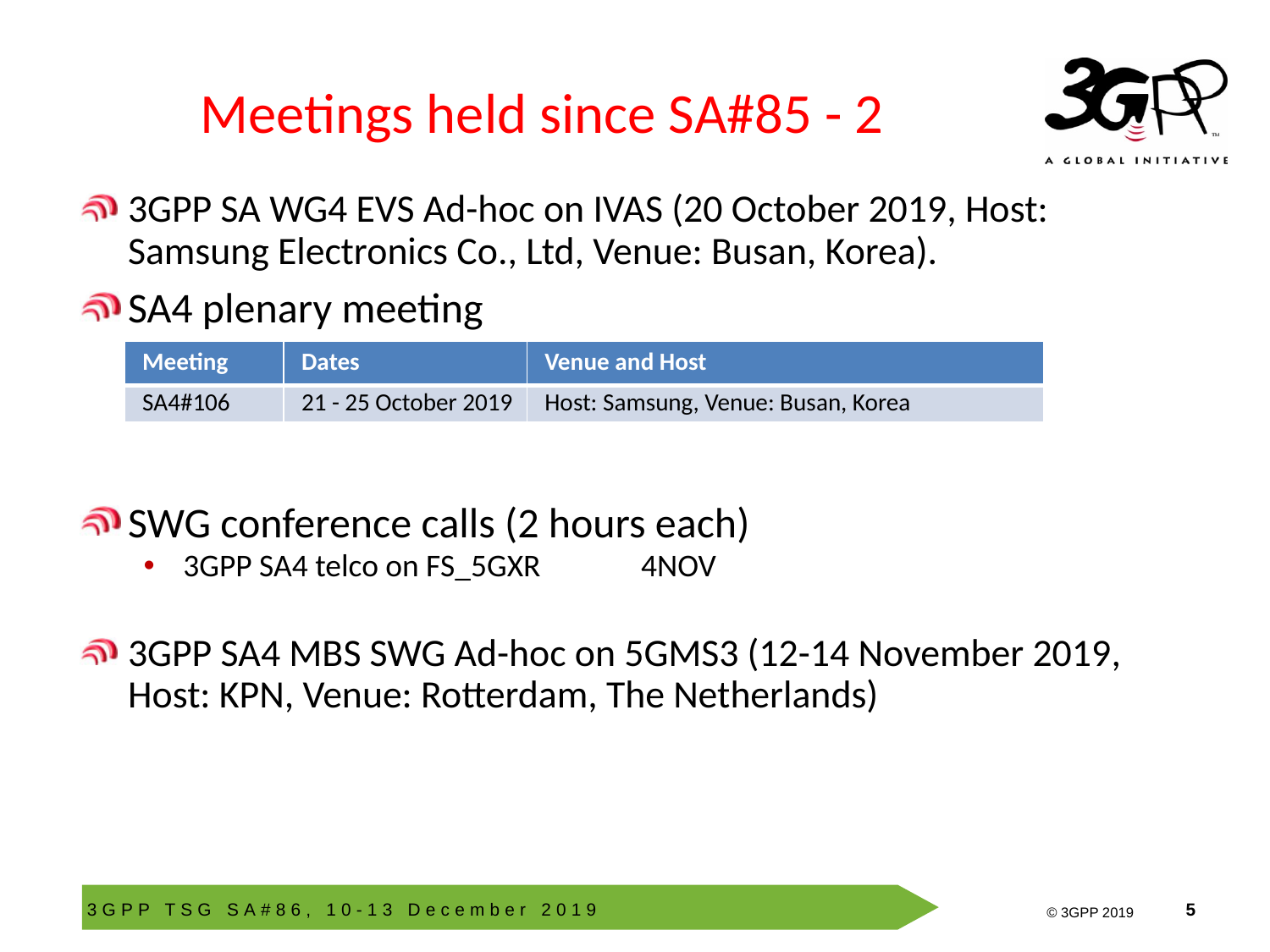

# Meetings held since SA#85 - 2
3GPP SA WG4 EVS Ad-hoc on IVAS (20 October 2019, Host: Samsung Electronics Co., Ltd, Venue: Busan, Korea).
SA4 plenary meeting

SWG conference calls (2 hours each)
3GPP SA4 telco on FS_5GXR              4NOV

3GPP SA4 MBS SWG Ad-hoc on 5GMS3 (12-14 November 2019, Host: KPN, Venue: Rotterdam, The Netherlands)

| Meeting | Dates | Venue and Host |
| --- | --- | --- |
| SA4#106 | 21 - 25 October 2019 | Host: Samsung, Venue: Busan, Korea |